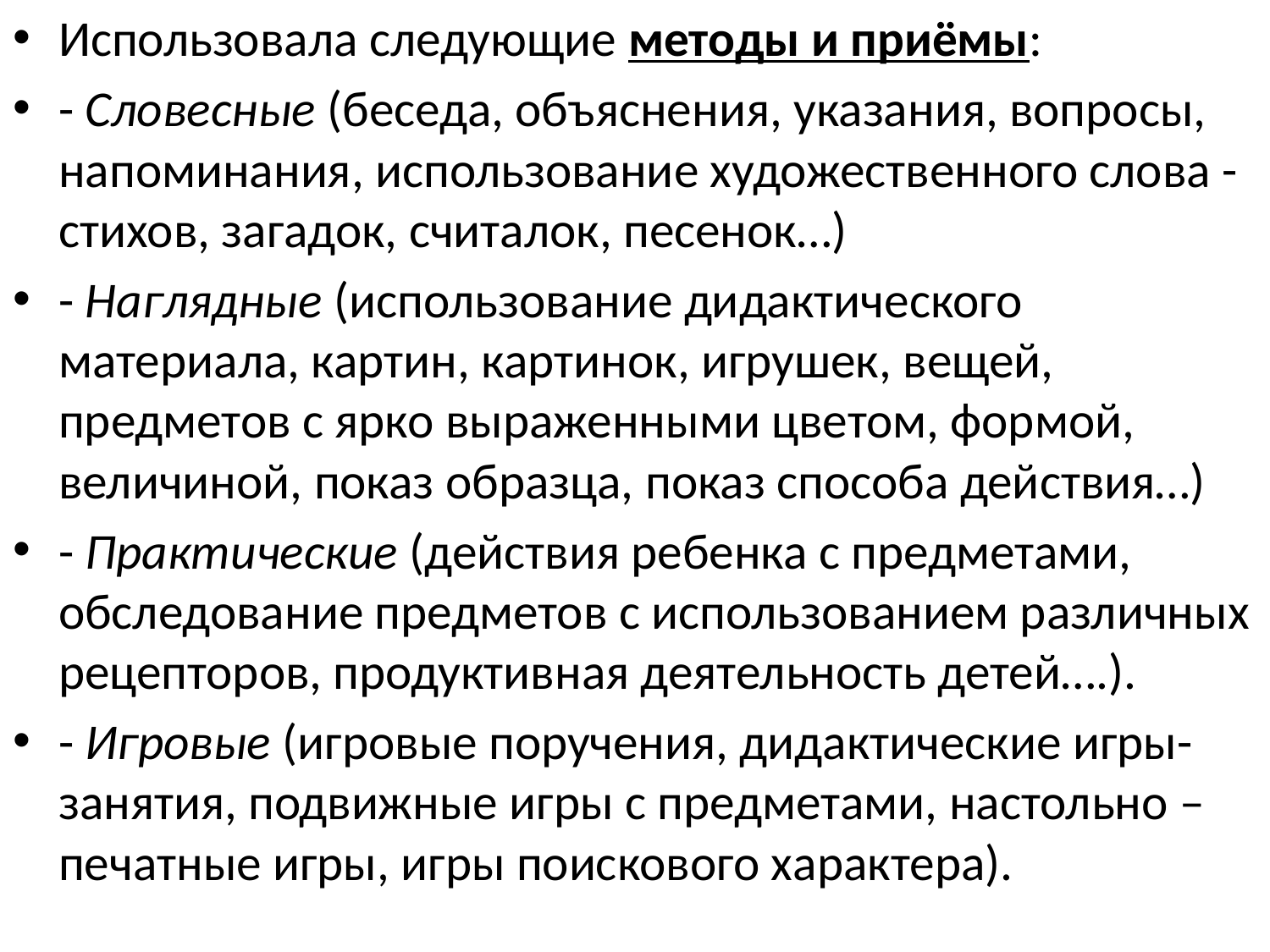

Использовала следующие методы и приёмы:
- Словесные (беседа, объяснения, указания, вопросы, напоминания, использование художественного слова - стихов, загадок, считалок, песенок…)
- Наглядные (использование дидактического материала, картин, картинок, игрушек, вещей,  предметов с ярко выраженными цветом, формой, величиной, показ образца, показ способа действия…)
- Практические (действия ребенка с предметами, обследование предметов с использованием различных рецепторов, продуктивная деятельность детей….).
- Игровые (игровые поручения, дидактические игры-занятия, подвижные игры с предметами, настольно – печатные игры, игры поискового характера).